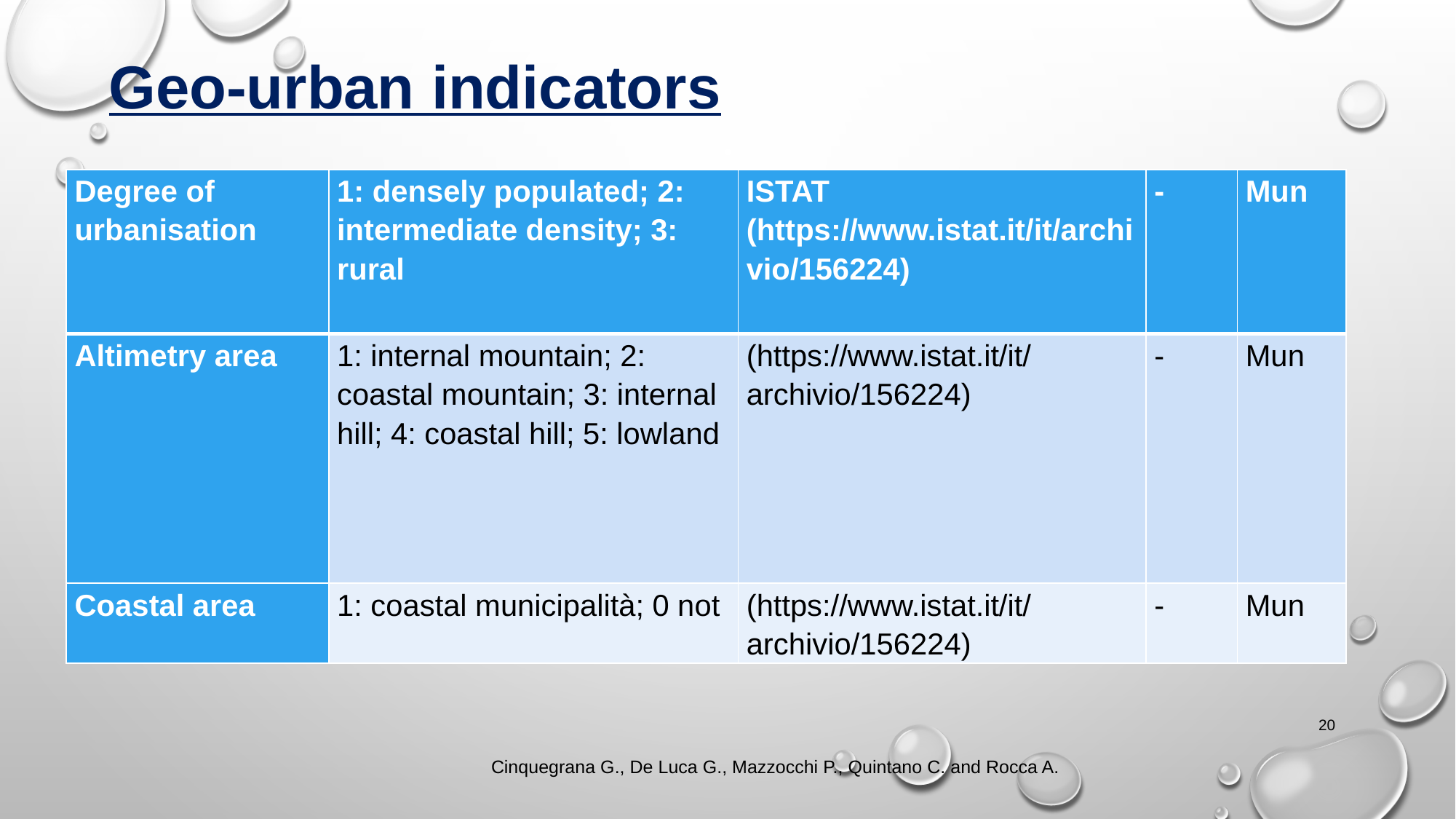

Geo-urban indicators
| Degree of urbanisation | 1: densely populated; 2: intermediate density; 3: rural | ISTAT (https://www.istat.it/it/archivio/156224) | - | Mun |
| --- | --- | --- | --- | --- |
| Altimetry area | 1: internal mountain; 2: coastal mountain; 3: internal hill; 4: coastal hill; 5: lowland | (https://www.istat.it/it/archivio/156224) | - | Mun |
| Coastal area | 1: coastal municipalità; 0 not | (https://www.istat.it/it/archivio/156224) | - | Mun |
20
Cinquegrana G., De Luca G., Mazzocchi P., Quintano C. and Rocca A.